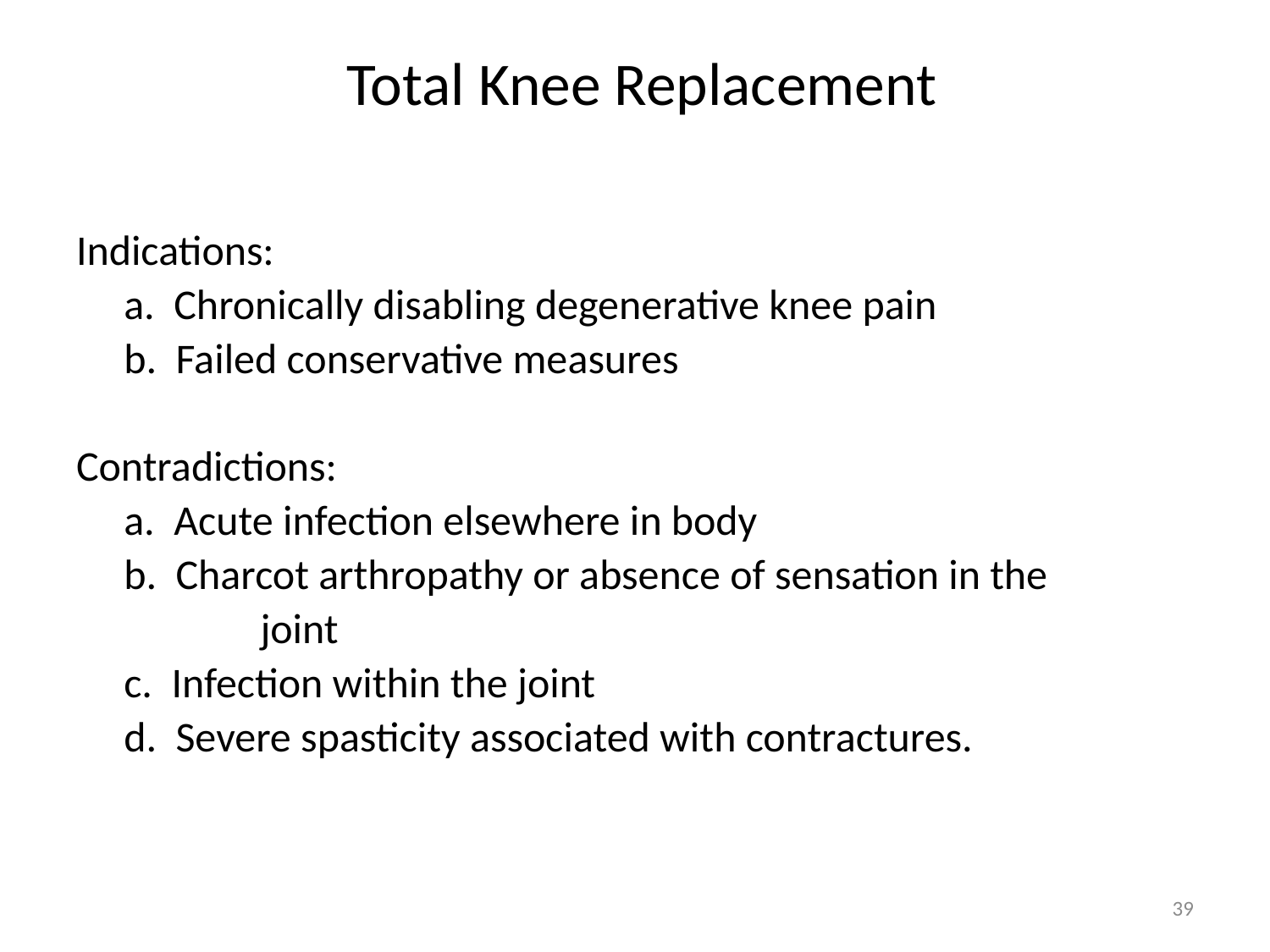

# Total Knee Replacement
Indications:
     a.  Chronically disabling degenerative knee pain
     b.  Failed conservative measures

Contradictions:
     a.  Acute infection elsewhere in body
     b.  Charcot arthropathy or absence of sensation in the
		 joint
     c.  Infection within the joint
     d.  Severe spasticity associated with contractures.

39